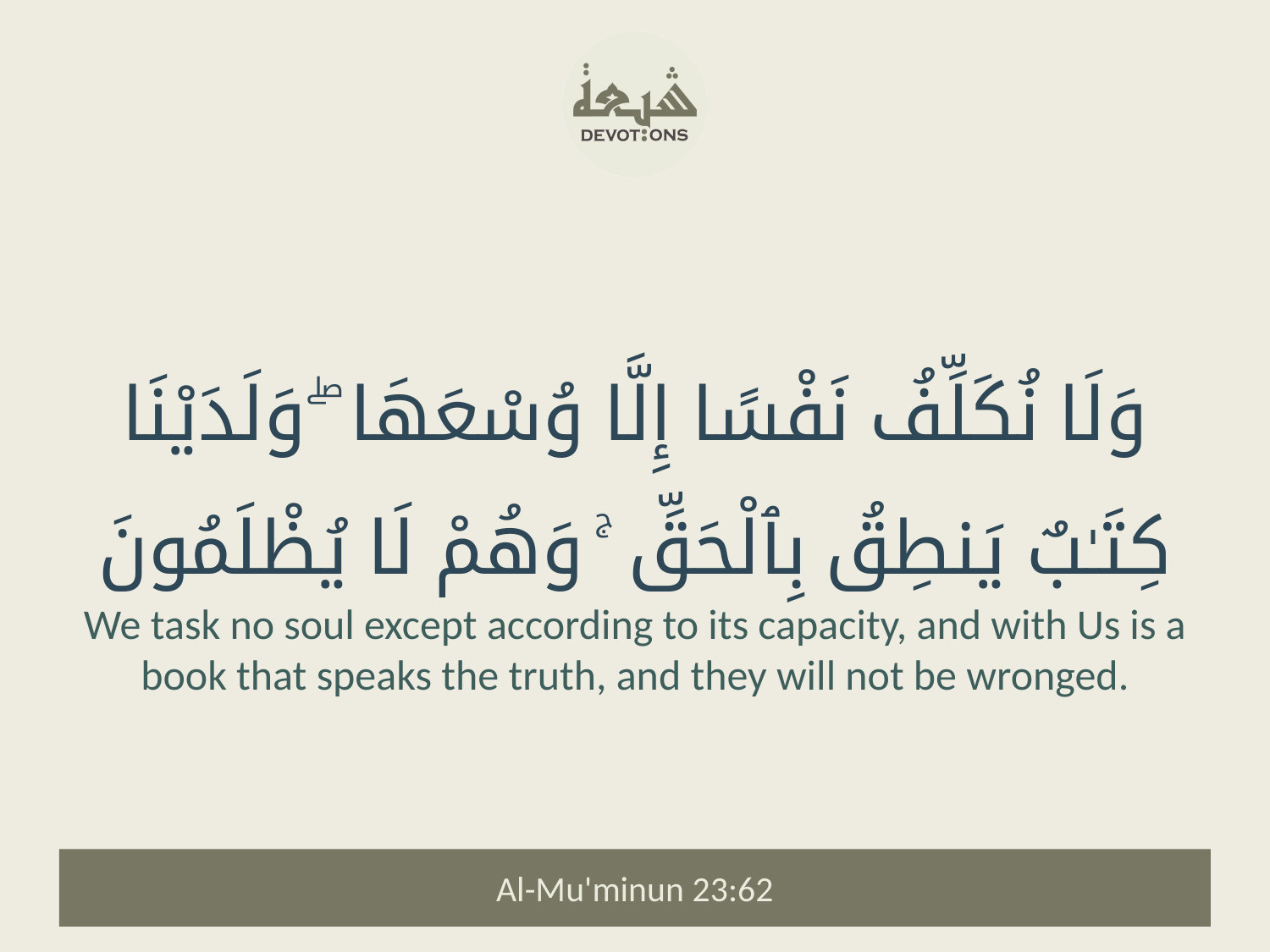

وَلَا نُكَلِّفُ نَفْسًا إِلَّا وُسْعَهَا ۖ وَلَدَيْنَا كِتَـٰبٌ يَنطِقُ بِٱلْحَقِّ ۚ وَهُمْ لَا يُظْلَمُونَ
We task no soul except according to its capacity, and with Us is a book that speaks the truth, and they will not be wronged.
Al-Mu'minun 23:62